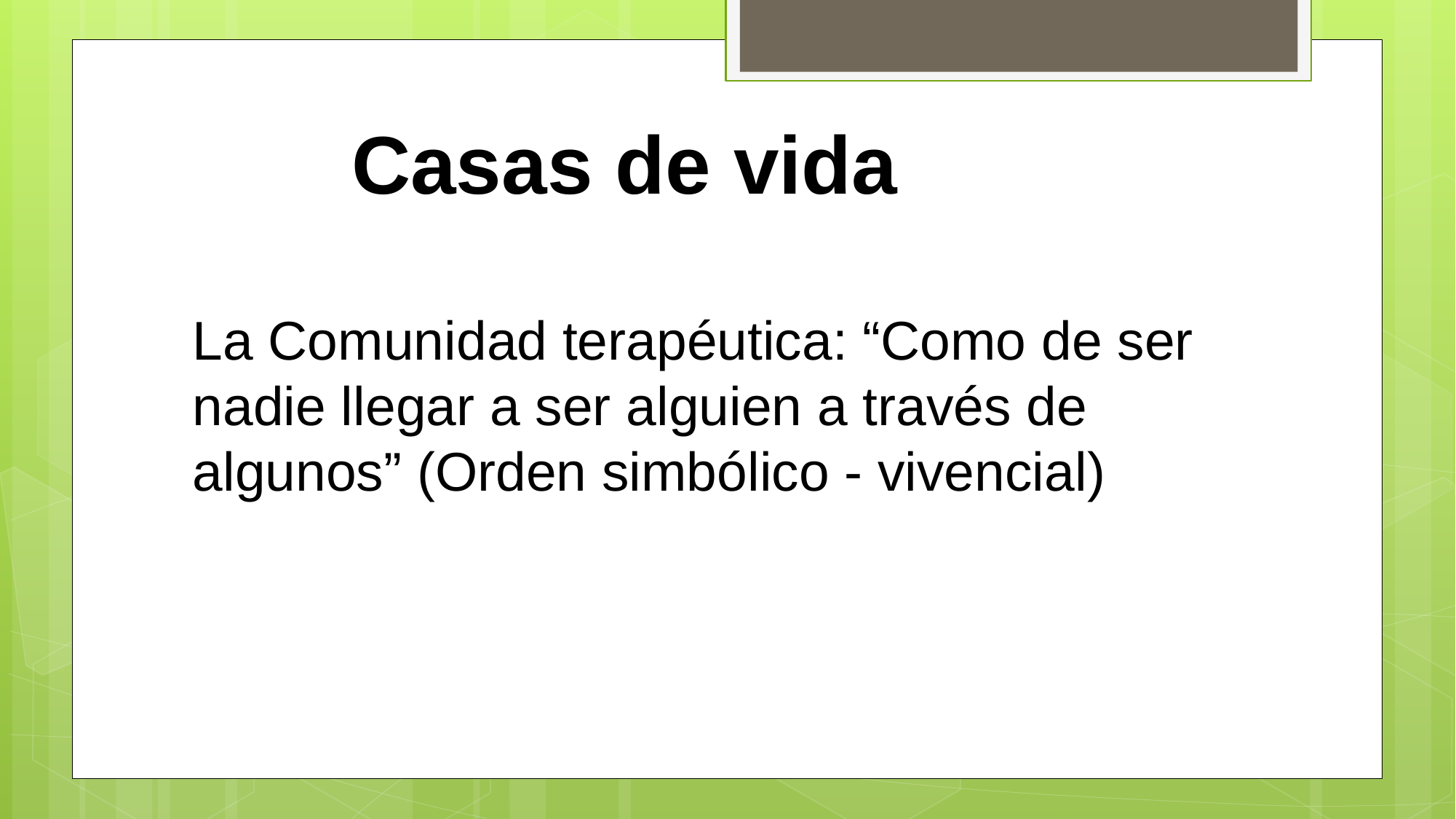

Casas de vida
La Comunidad terapéutica: “Como de ser nadie llegar a ser alguien a través de algunos” (Orden simbólico - vivencial)